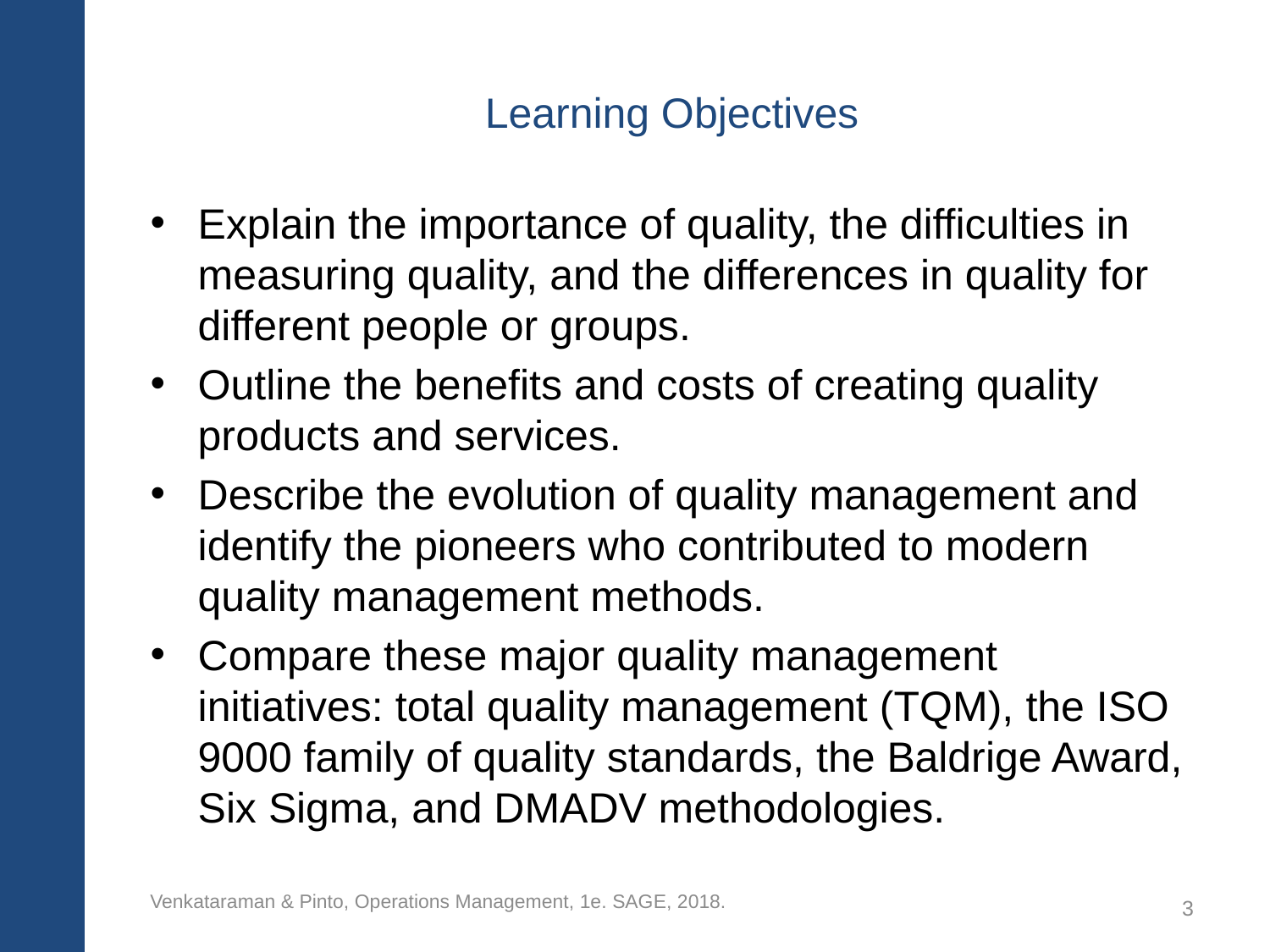

# Learning Objectives
Explain the importance of quality, the difficulties in measuring quality, and the differences in quality for different people or groups.
Outline the benefits and costs of creating quality products and services.
Describe the evolution of quality management and identify the pioneers who contributed to modern quality management methods.
Compare these major quality management initiatives: total quality management (TQM), the ISO 9000 family of quality standards, the Baldrige Award, Six Sigma, and DMADV methodologies.
Venkataraman & Pinto, Operations Management, 1e. SAGE, 2018.
3